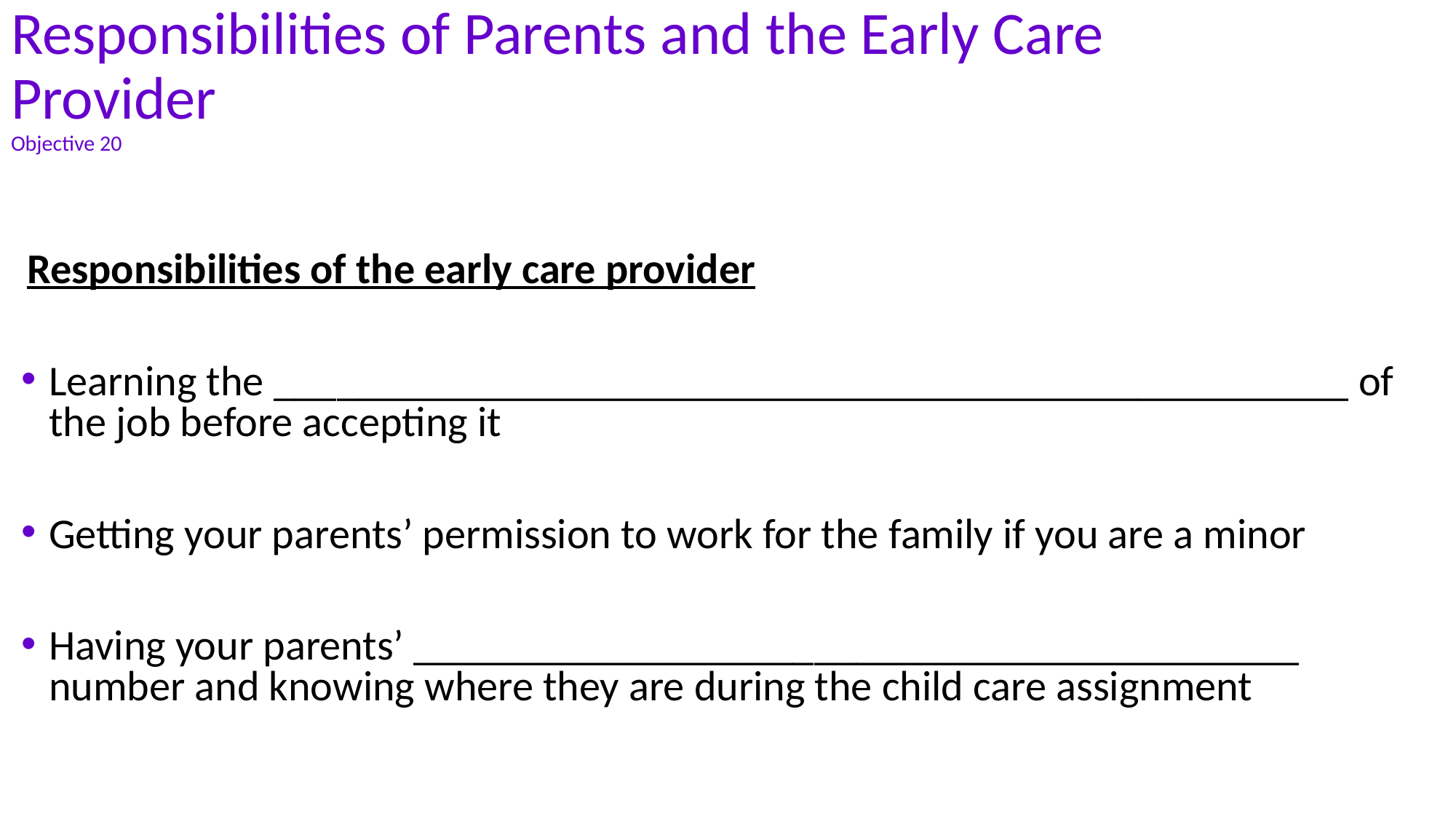

# Responsibilities of Parents and the Early Care Provider Objective 20
Responsibilities of the early care provider

Learning the ___________________________________________________ of the job before accepting it

Getting your parents’ permission to work for the family if you are a minor

Having your parents’ __________________________________________ number and knowing where they are during the child care assignment